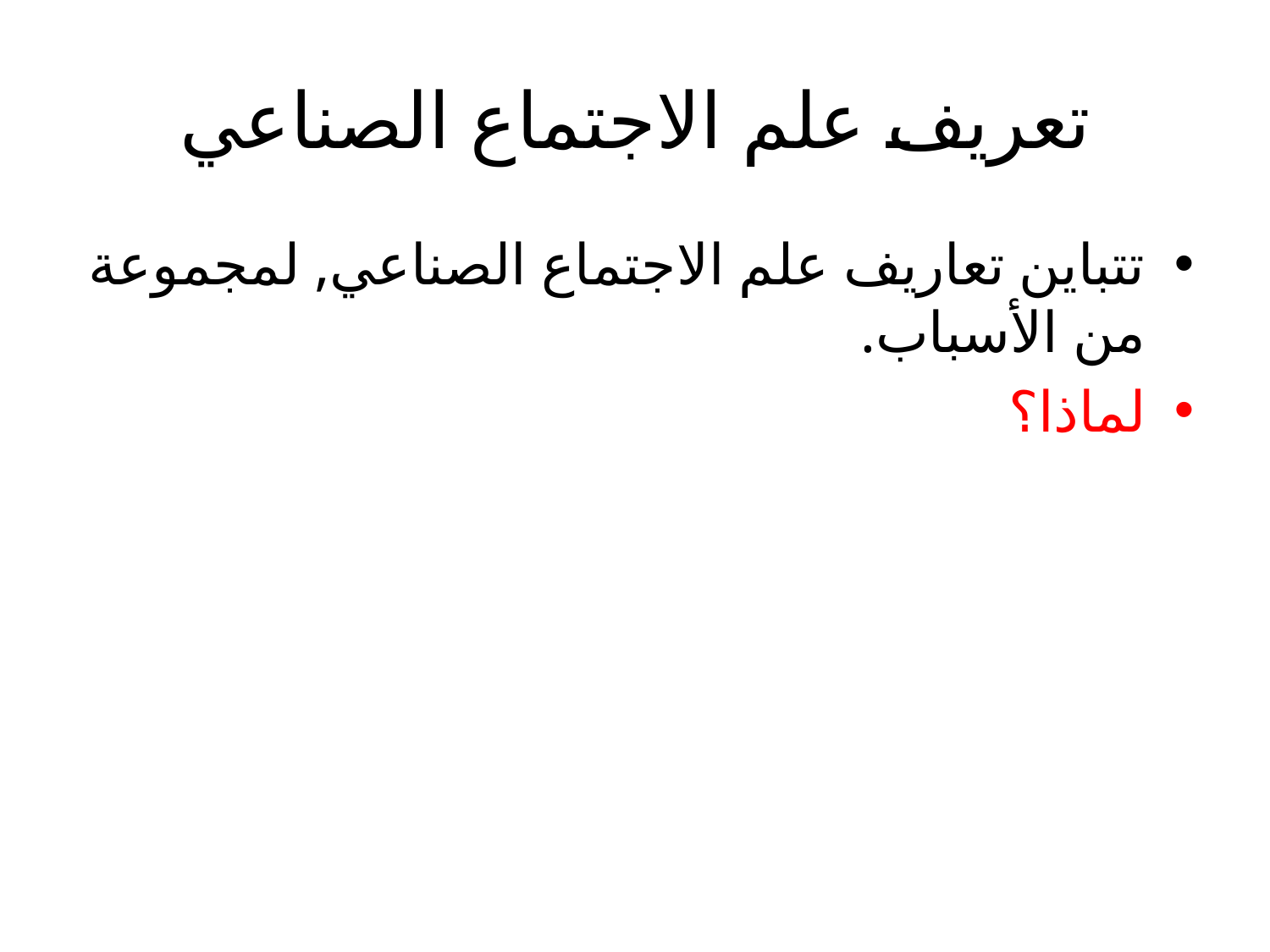

# تعريف علم الاجتماع الصناعي
تتباين تعاريف علم الاجتماع الصناعي, لمجموعة من الأسباب.
لماذا؟